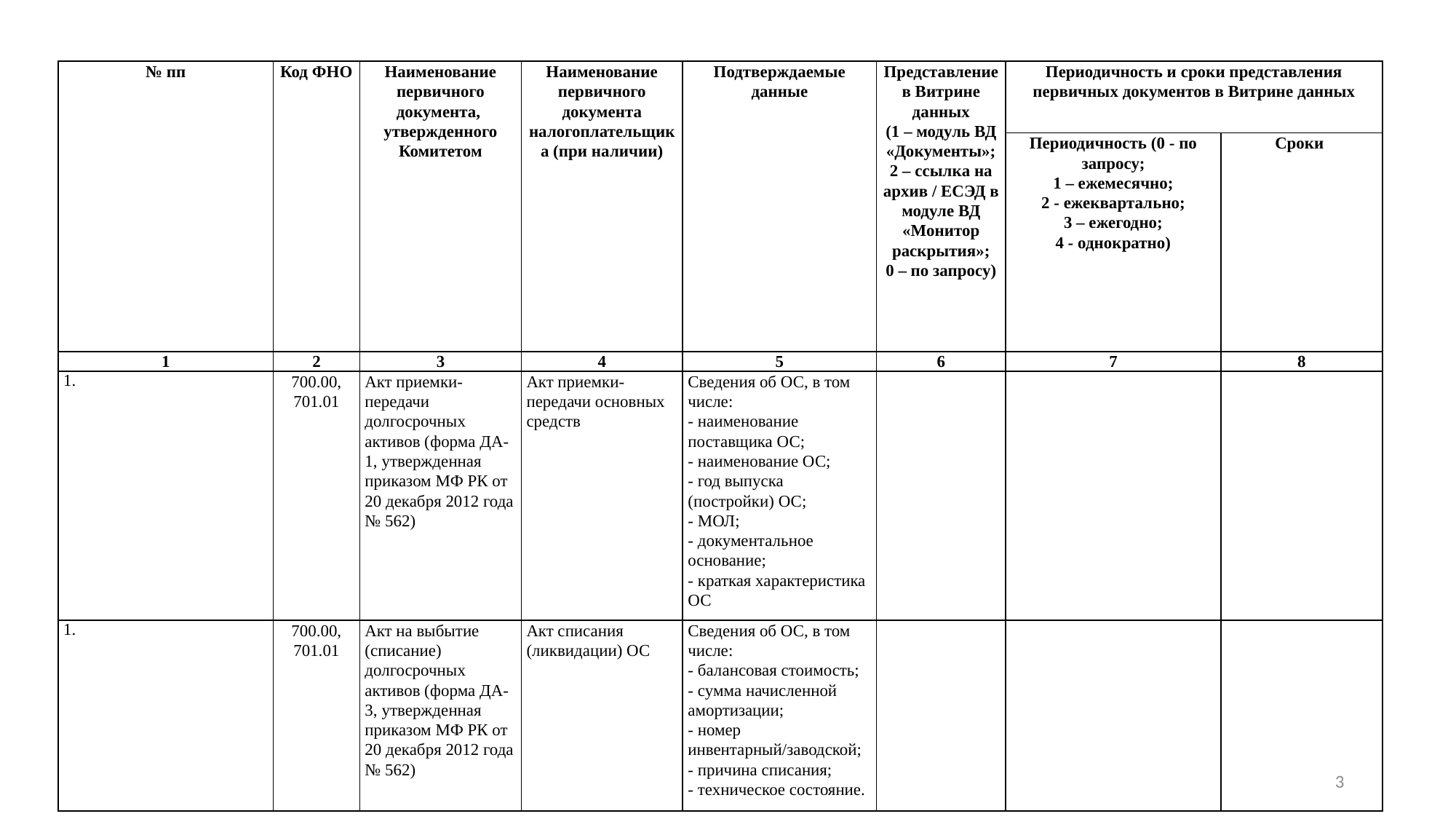

| № пп | Код ФНО | Наименование первичного документа, утвержденного Комитетом | Наименование первичного документа налогоплательщика (при наличии) | Подтверждаемые данные | Представление в Витрине данных (1 – модуль ВД «Документы»; 2 – ссылка на архив / ЕСЭД в модуле ВД «Монитор раскрытия»; 0 – по запросу) | Периодичность и сроки представления первичных документов в Витрине данных |  |
| --- | --- | --- | --- | --- | --- | --- | --- |
|  |  |  |  |  |  | Периодичность (0 - по запросу; 1 – ежемесячно; 2 - ежеквартально; 3 – ежегодно; 4 - однократно) | Сроки |
| 1 | 2 | 3 | 4 | 5 | 6 | 7 | 8 |
|  | 700.00, 701.01 | Акт приемки- передачи долгосрочных активов (форма ДА-1, утвержденная приказом МФ РК от 20 декабря 2012 года № 562) | Акт приемки-передачи основных средств | Сведения об ОС, в том числе: - наименование поставщика ОС; - наименование ОС; - год выпуска (постройки) ОС; - МОЛ; - документальное основание; - краткая характеристика ОС |  |  |  |
|  | 700.00, 701.01 | Акт на выбытие (списание) долгосрочных активов (форма ДА-3, утвержденная приказом МФ РК от 20 декабря 2012 года № 562) | Акт списания (ликвидации) ОС | Сведения об ОС, в том числе: - балансовая стоимость; - сумма начисленной амортизации; - номер инвентарный/заводской; - причина списания; - техническое состояние. |  |  |  |
3